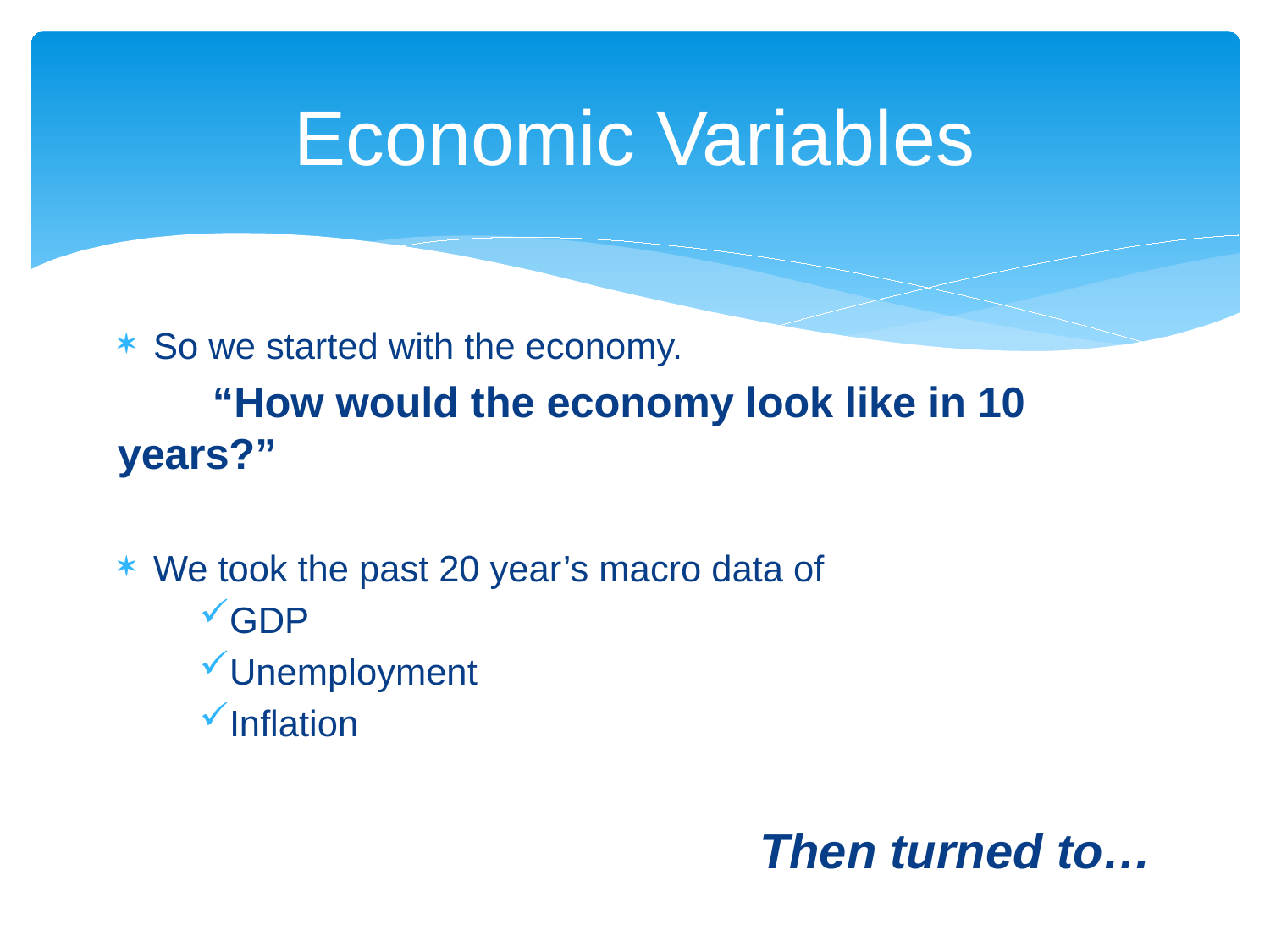

# Economic Variables
So we started with the economy.
        “How would the economy look like in 10 years?”

We took the past 20 year’s macro data of
GDP
Unemployment
Inflation

Then turned to…